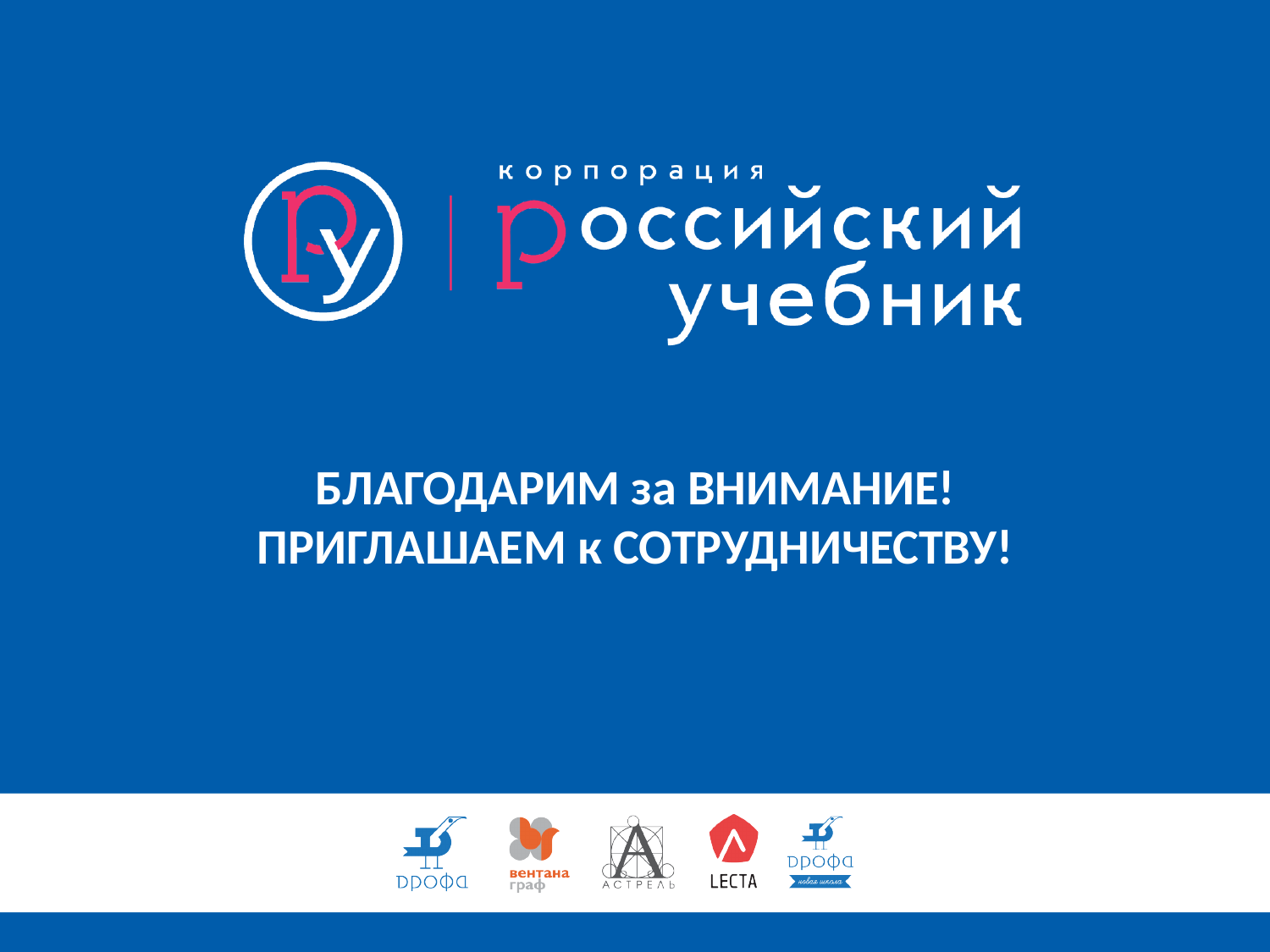

# БЛАГОДАРИМ за ВНИМАНИЕ! ПРИГЛАШАЕМ к СОТРУДНИЧЕСТВУ!